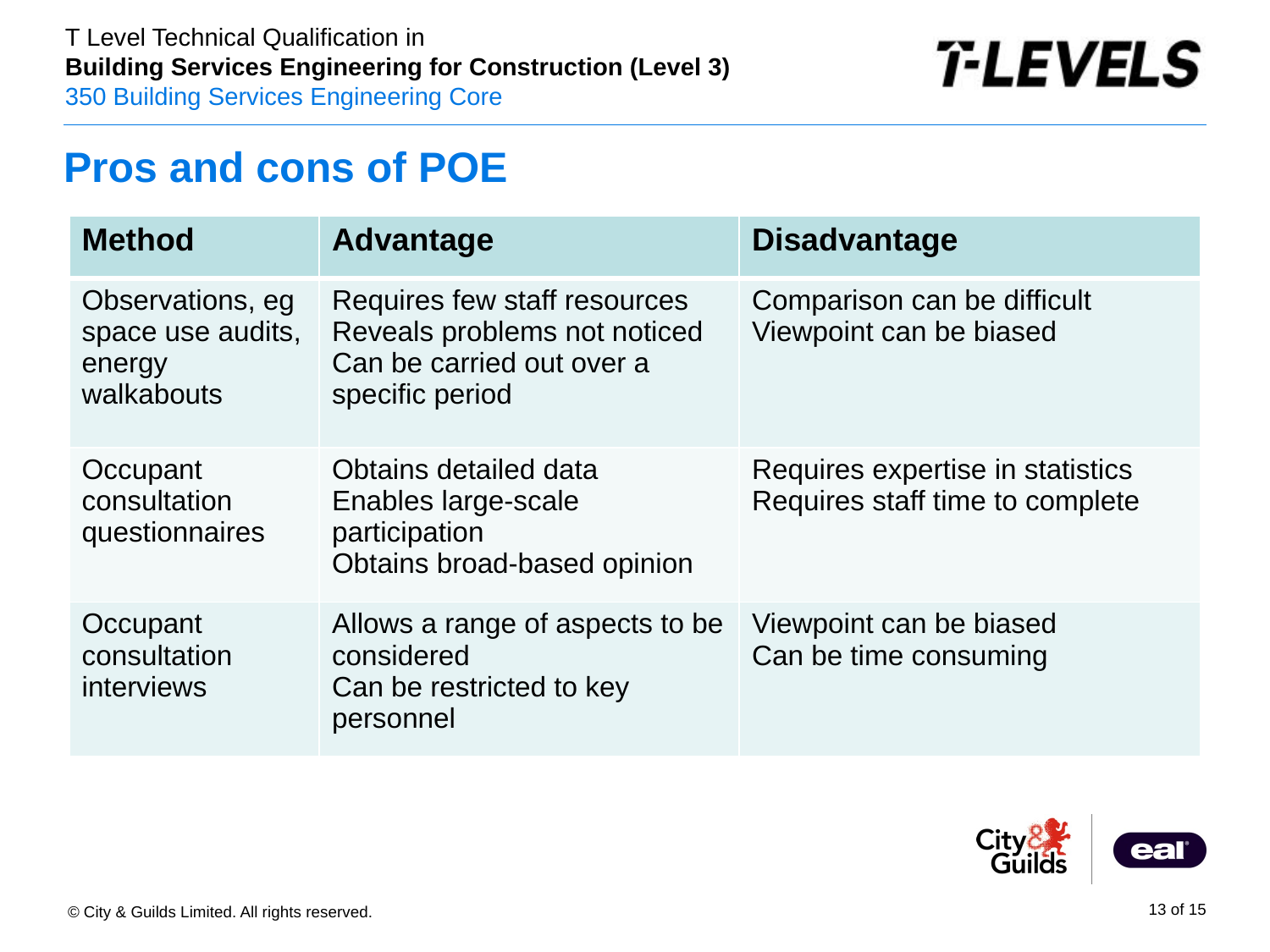

# Pros and cons of POE
| Method | Advantage | Disadvantage |
| --- | --- | --- |
| Observations, eg space use audits, energy walkabouts | Requires few staff resources Reveals problems not noticed Can be carried out over a specific period | Comparison can be difficult Viewpoint can be biased |
| Occupant consultation questionnaires | Obtains detailed data Enables large-scale participation Obtains broad-based opinion | Requires expertise in statistics Requires staff time to complete |
| Occupant consultation interviews | Allows a range of aspects to be considered Can be restricted to key personnel | Viewpoint can be biased Can be time consuming |